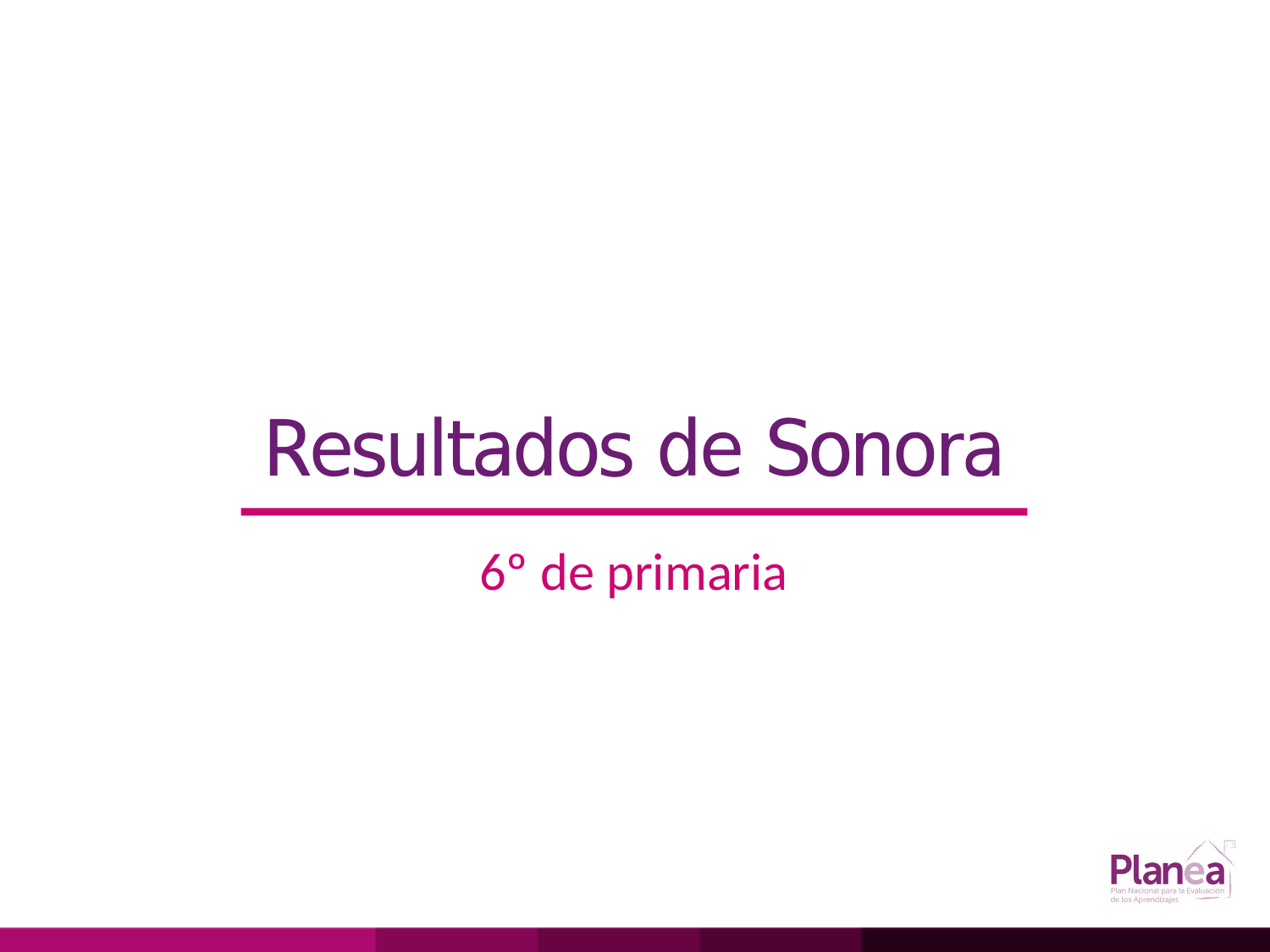

# Resultados de Sonora

6º de primaria